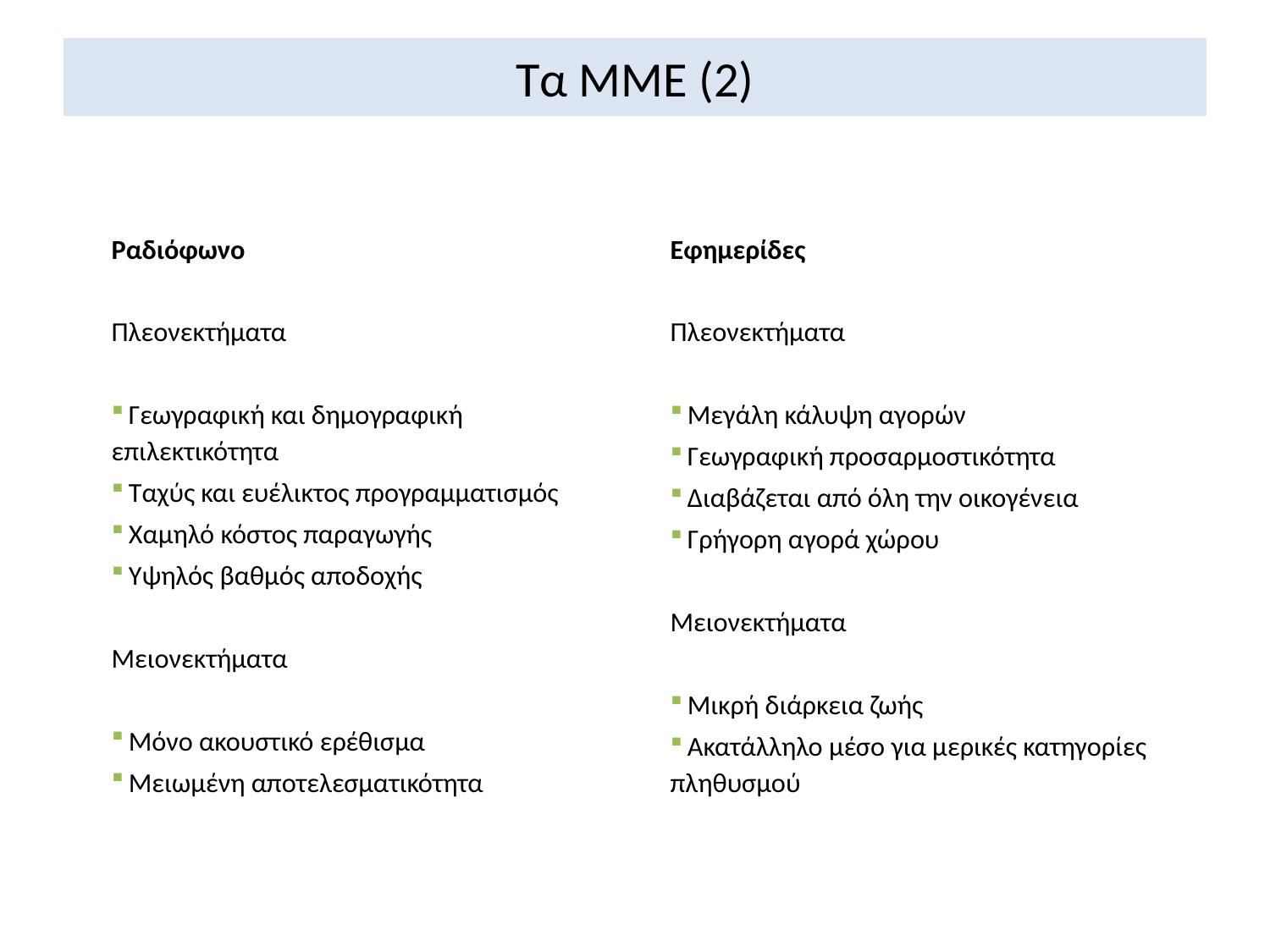

# Τα ΜΜΕ (2)
Ραδιόφωνο

Πλεονεκτήματα

 Γεωγραφική και δημογραφική επιλεκτικότητα
 Ταχύς και ευέλικτος προγραμματισμός
 Χαμηλό κόστος παραγωγής
 Υψηλός βαθμός αποδοχής

Μειονεκτήματα

 Μόνο ακουστικό ερέθισμα
 Μειωμένη αποτελεσματικότητα

Εφημερίδες

Πλεονεκτήματα

 Μεγάλη κάλυψη αγορών
 Γεωγραφική προσαρμοστικότητα
 Διαβάζεται από όλη την οικογένεια
 Γρήγορη αγορά χώρου

Μειονεκτήματα

 Μικρή διάρκεια ζωής
 Ακατάλληλο μέσο για μερικές κατηγορίες πληθυσμού